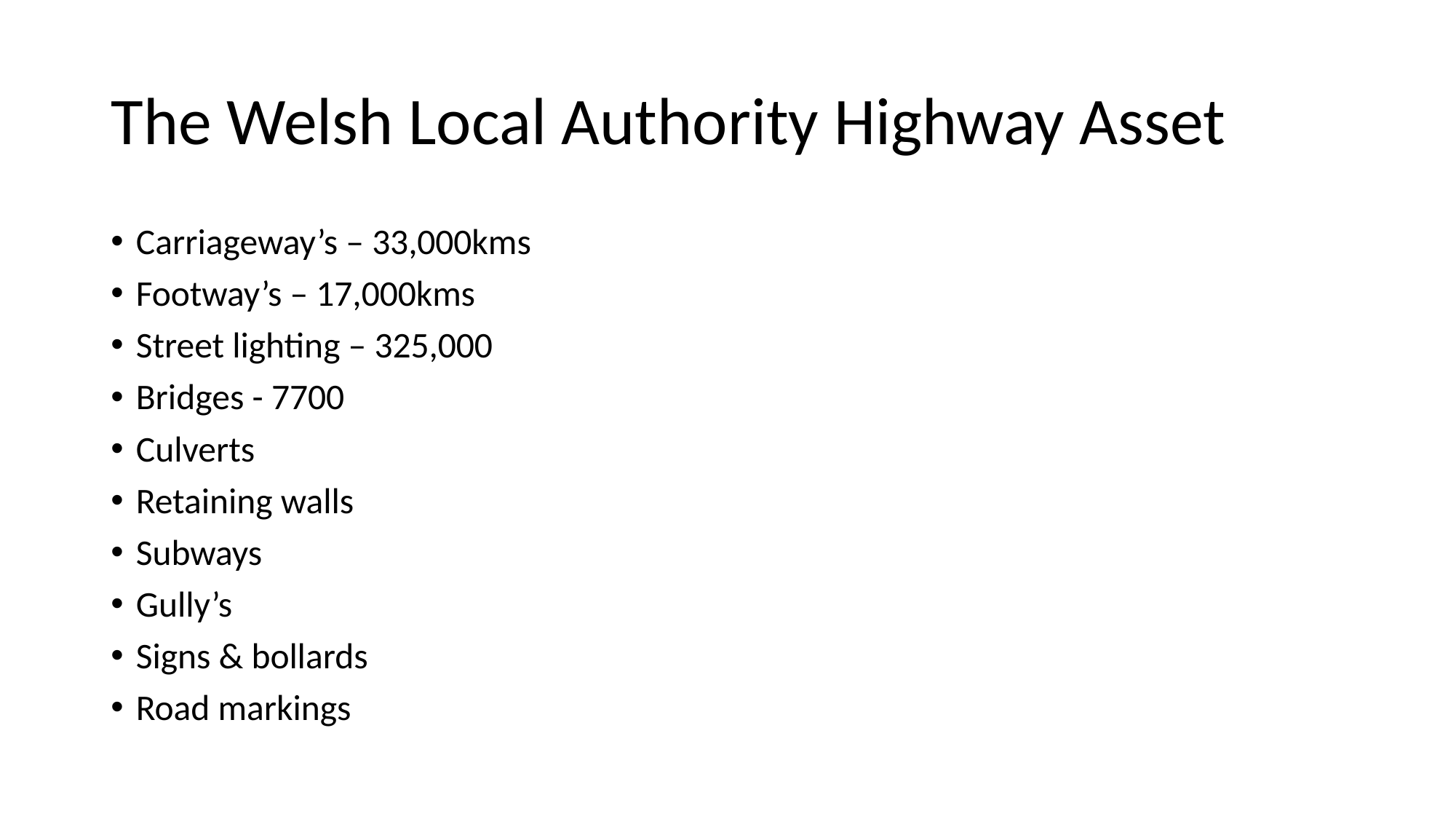

# The Welsh Local Authority Highway Asset
Carriageway’s – 33,000kms
Footway’s – 17,000kms
Street lighting – 325,000
Bridges - 7700
Culverts
Retaining walls
Subways
Gully’s
Signs & bollards
Road markings